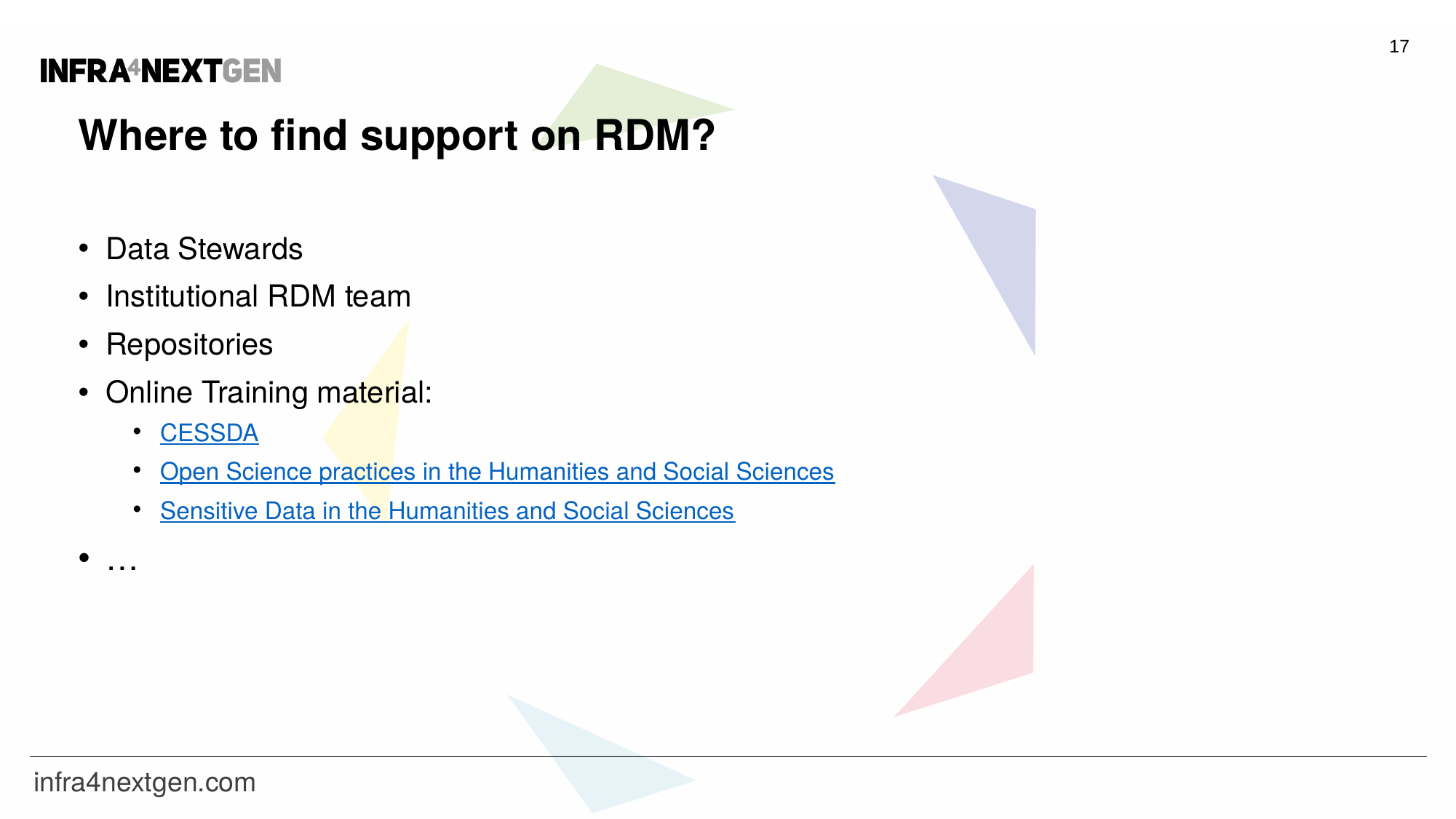

17
# Where to find support on RDM?
Data Stewards
Institutional RDM team
Repositories
Online Training material:
CESSDA
Open Science practices in the Humanities and Social Sciences
Sensitive Data in the Humanities and Social Sciences
…
infra4nextgen.com